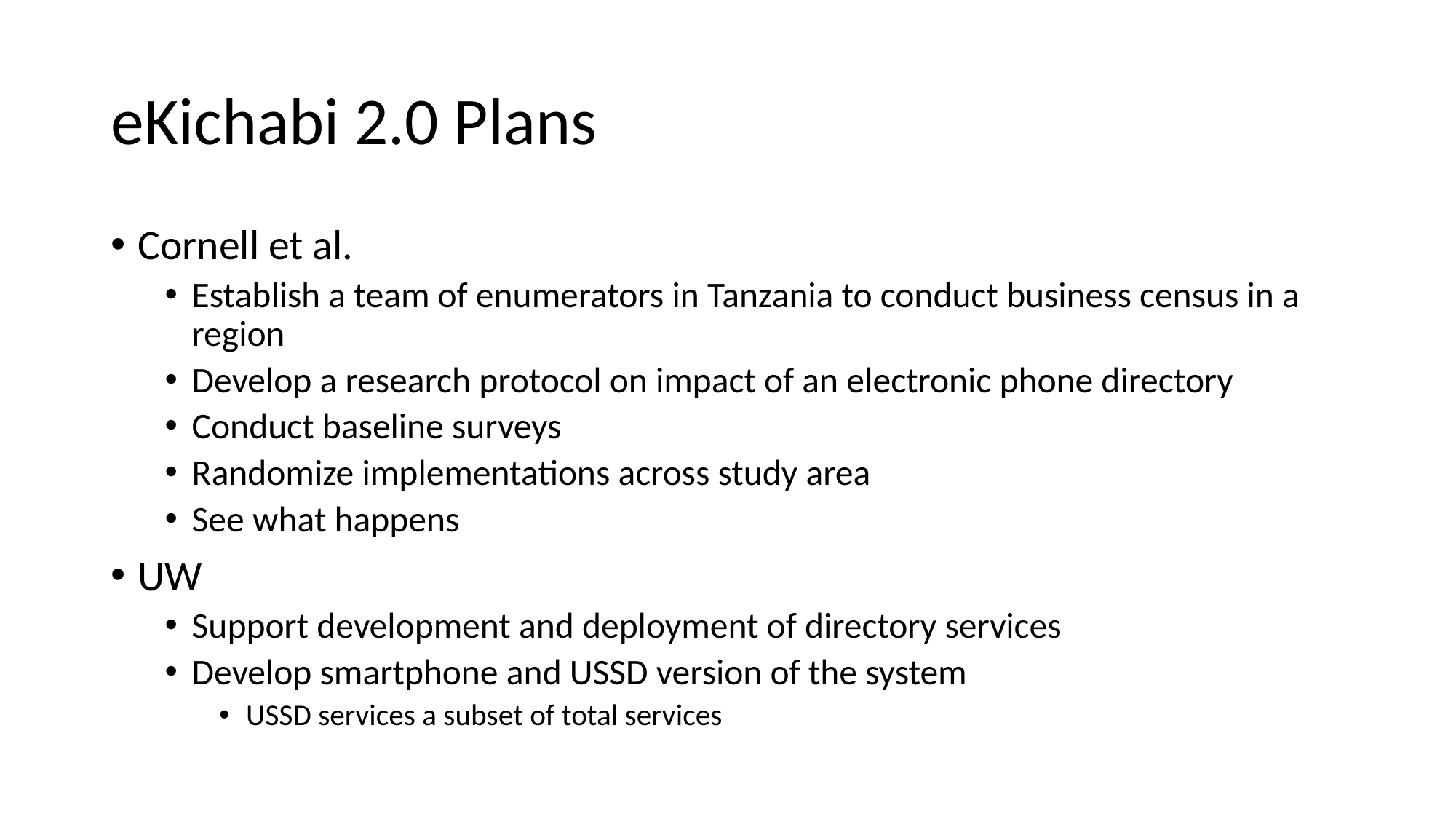

# eKichabi 2.0 Plans
Cornell et al.
Establish a team of enumerators in Tanzania to conduct business census in a region
Develop a research protocol on impact of an electronic phone directory
Conduct baseline surveys
Randomize implementations across study area
See what happens
UW
Support development and deployment of directory services
Develop smartphone and USSD version of the system
USSD services a subset of total services